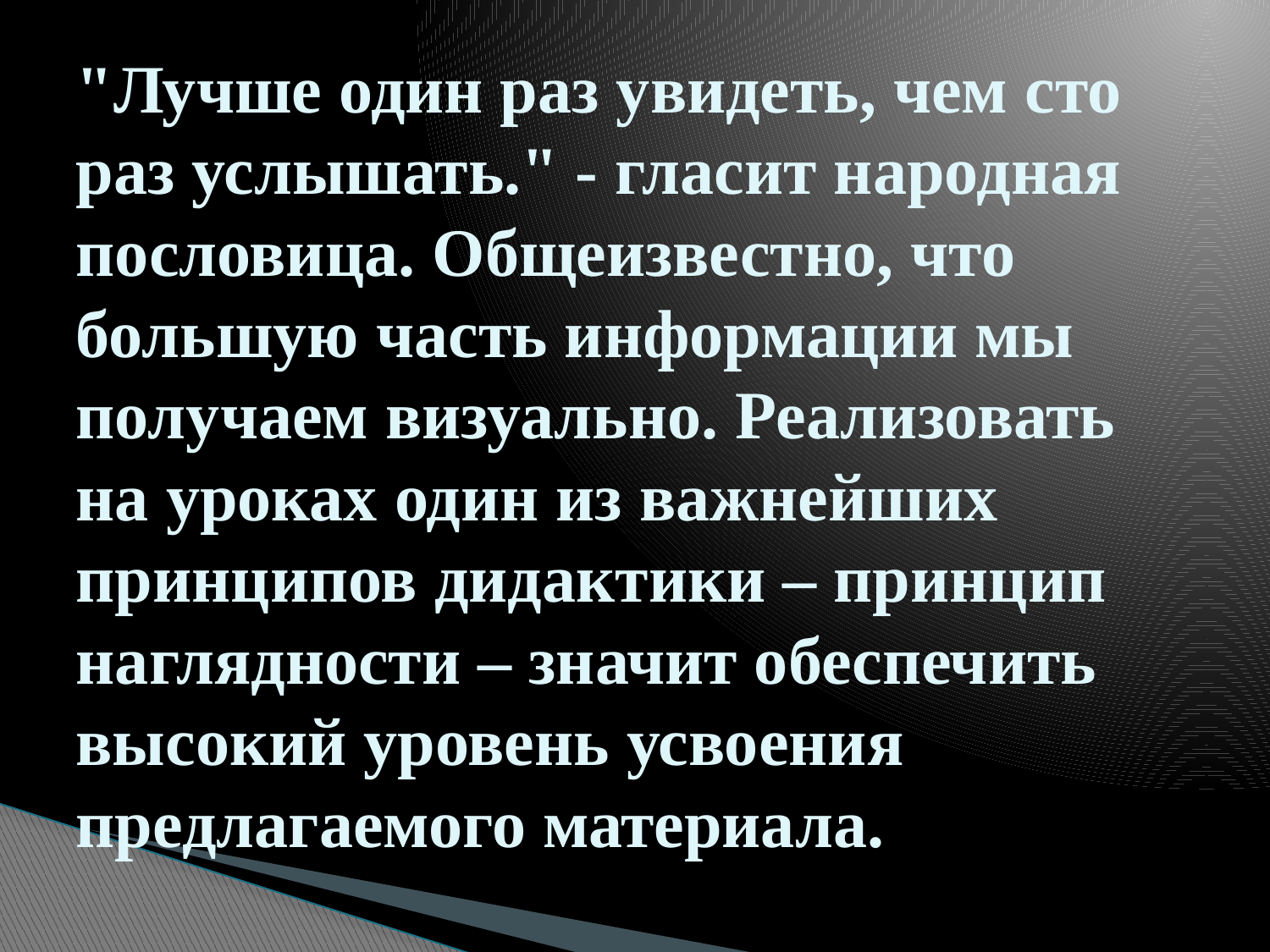

# "Лучше один раз увидеть, чем сто раз услышать." - гласит народная пословица. Общеизвестно, что большую часть информации мы получаем визуально. Реализовать на уроках один из важнейших принципов дидактики – принцип наглядности – значит обеспечить высокий уровень усвоения предлагаемого материала.